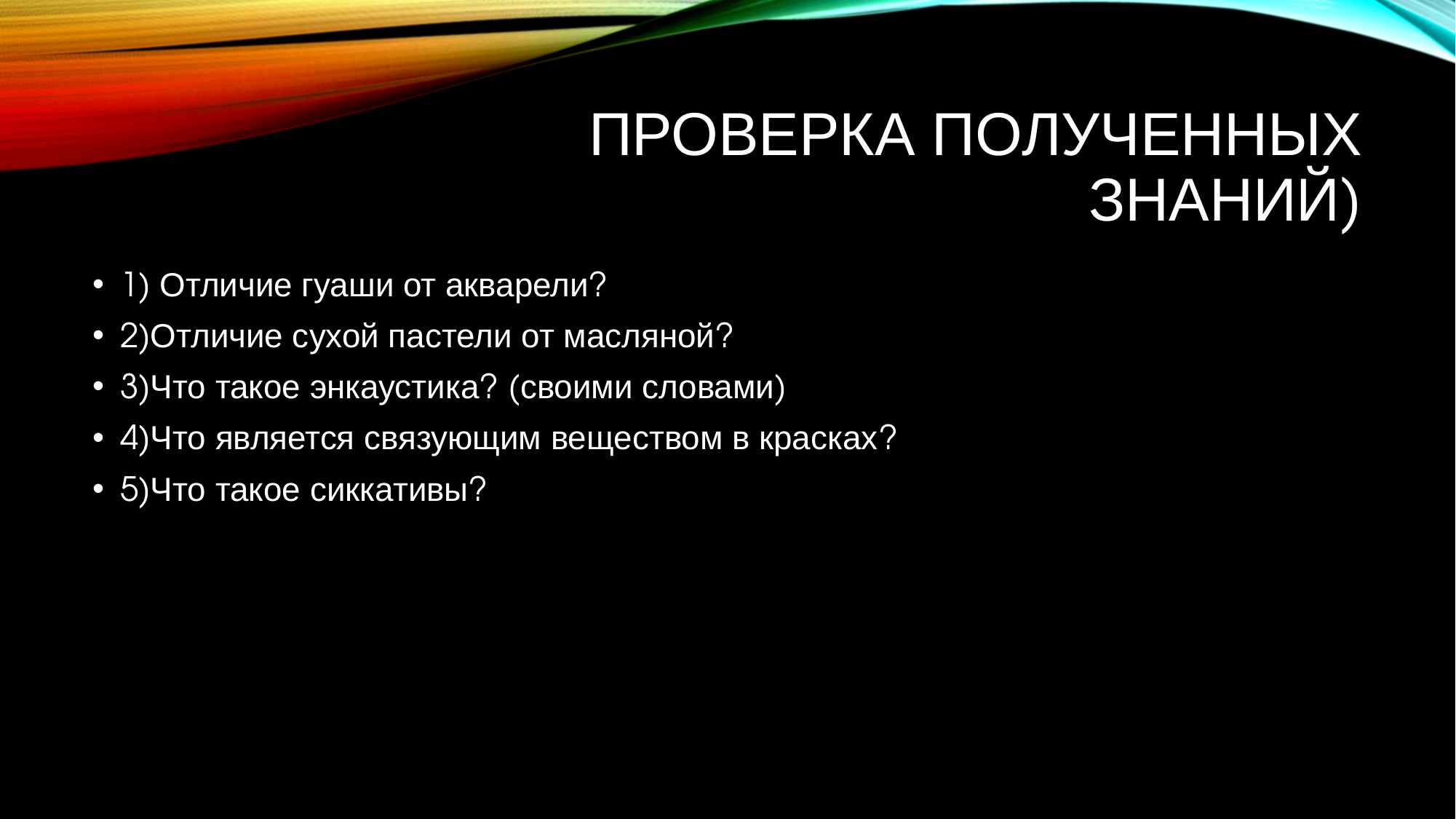

# Проверка полученных знаний)
1) Отличие гуаши от акварели?
2)Отличие сухой пастели от масляной?
3)Что такое энкаустика? (своими словами)
4)Что является связующим веществом в красках?
5)Что такое сиккативы?